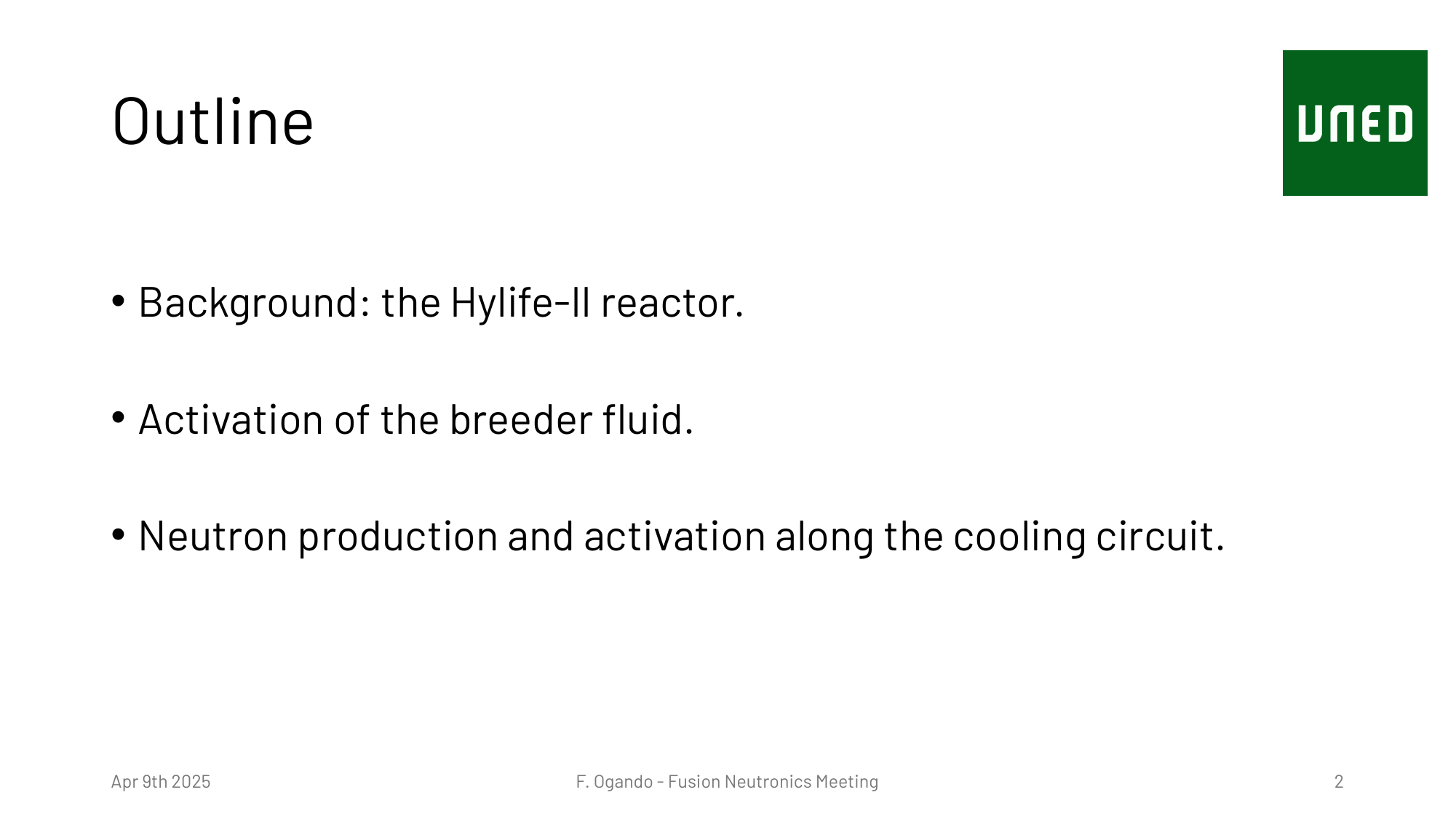

# Outline
Background: the Hylife-II reactor.
Activation of the breeder fluid.
Neutron production and activation along the cooling circuit.
Apr 9th 2025
F. Ogando - Fusion Neutronics Meeting
2